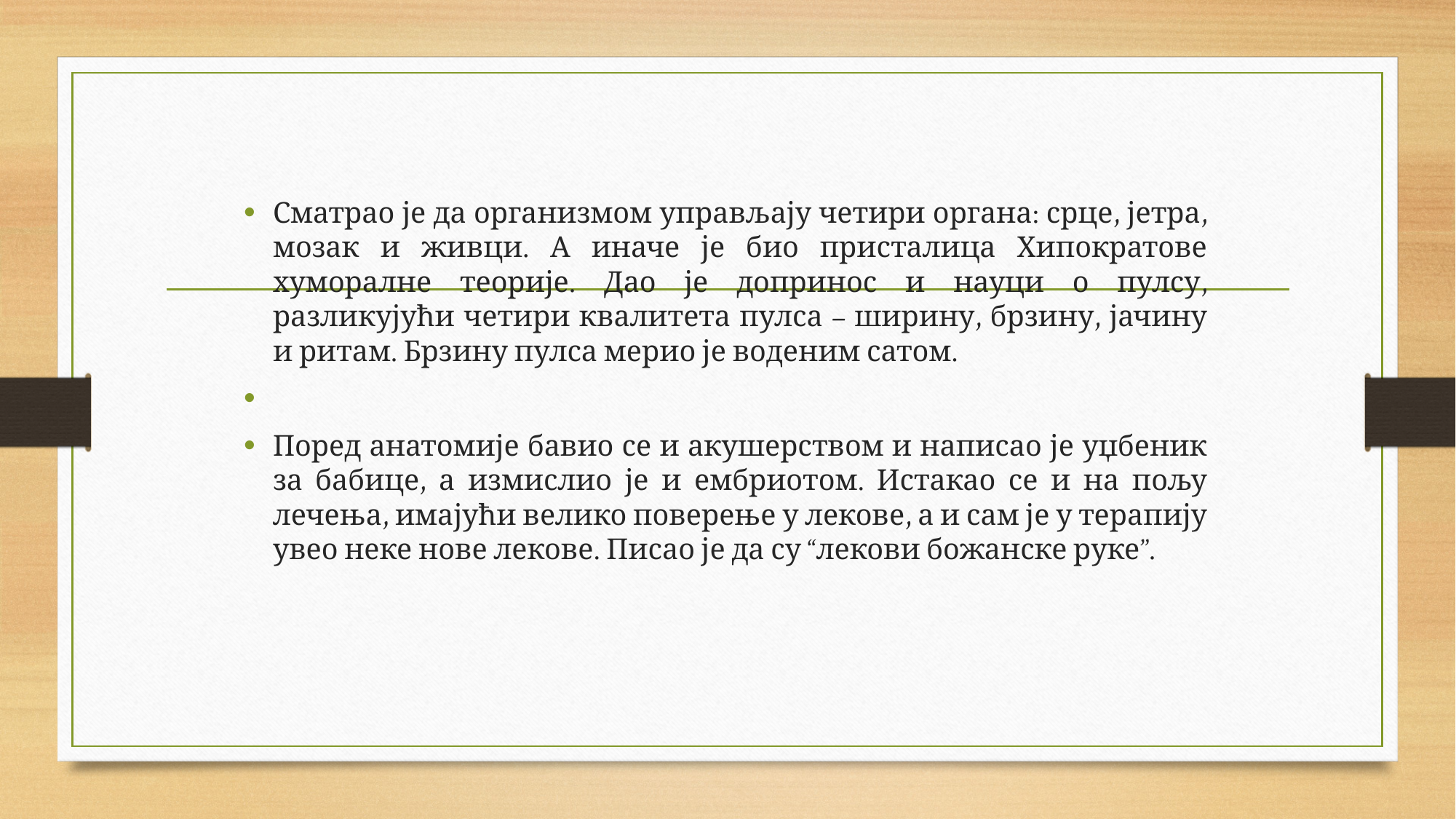

Сматрао је да организмом управљају четири органа: срце, јетра, мозак и живци. А иначе је био присталица Хипократове хуморалне теорије. Дао је допринос и науци о пулсу, разликујући четири квалитета пулса – ширину, брзину, јачину и ритам. Брзину пулса мерио је воденим сатом.

Поред анатомије бавио се и акушерством и написао је уџбеник за бабице, а измислио је и ембриотом. Истакао се и на пољу лечења, имајући велико поверење у лекове, а и сам је у терапију увео неке нове лекове. Писао је да су “лекови божанске руке’’.